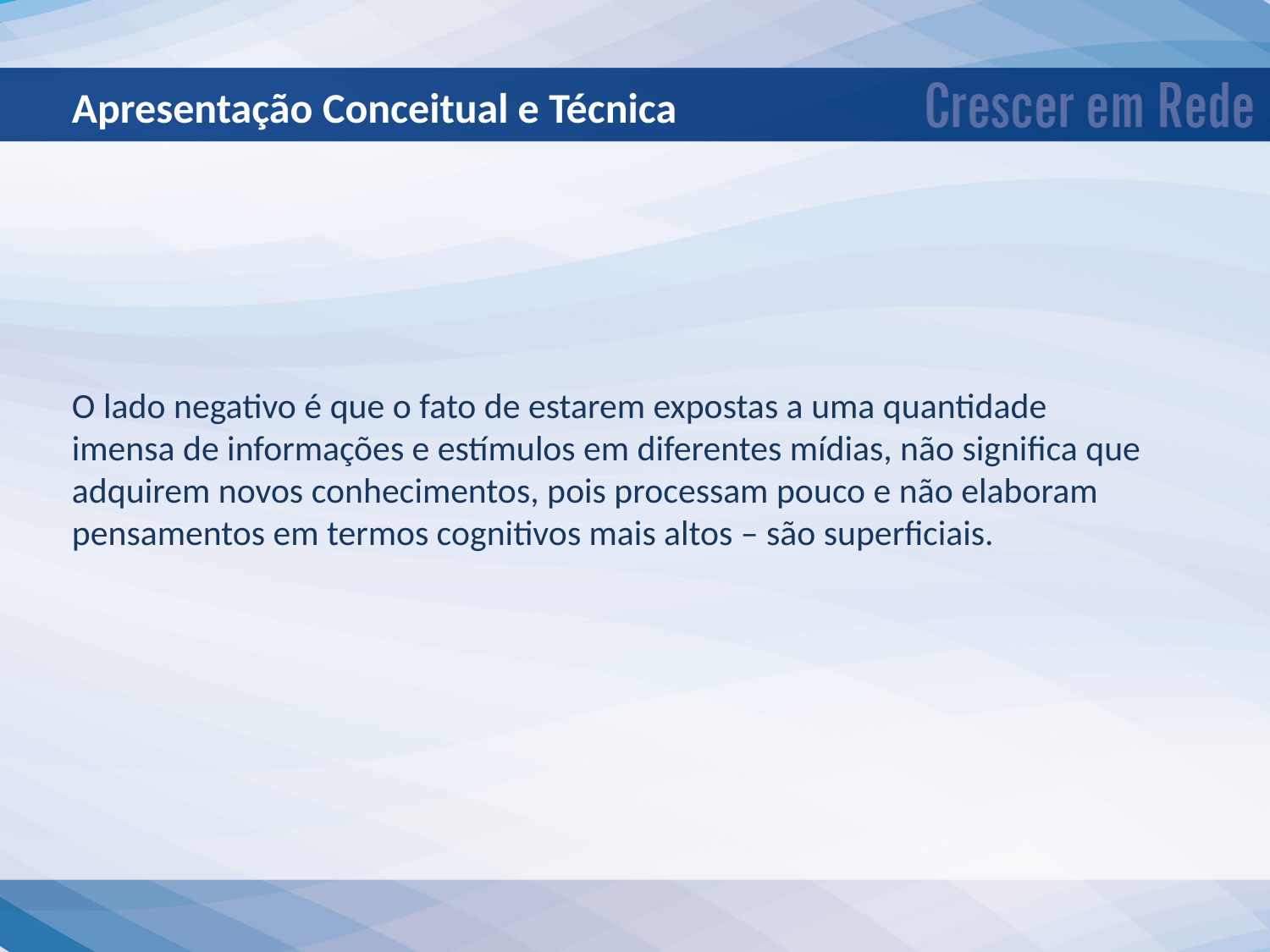

Apresentação Conceitual e Técnica
O lado negativo é que o fato de estarem expostas a uma quantidade imensa de informações e estímulos em diferentes mídias, não significa que adquirem novos conhecimentos, pois processam pouco e não elaboram pensamentos em termos cognitivos mais altos – são superficiais.